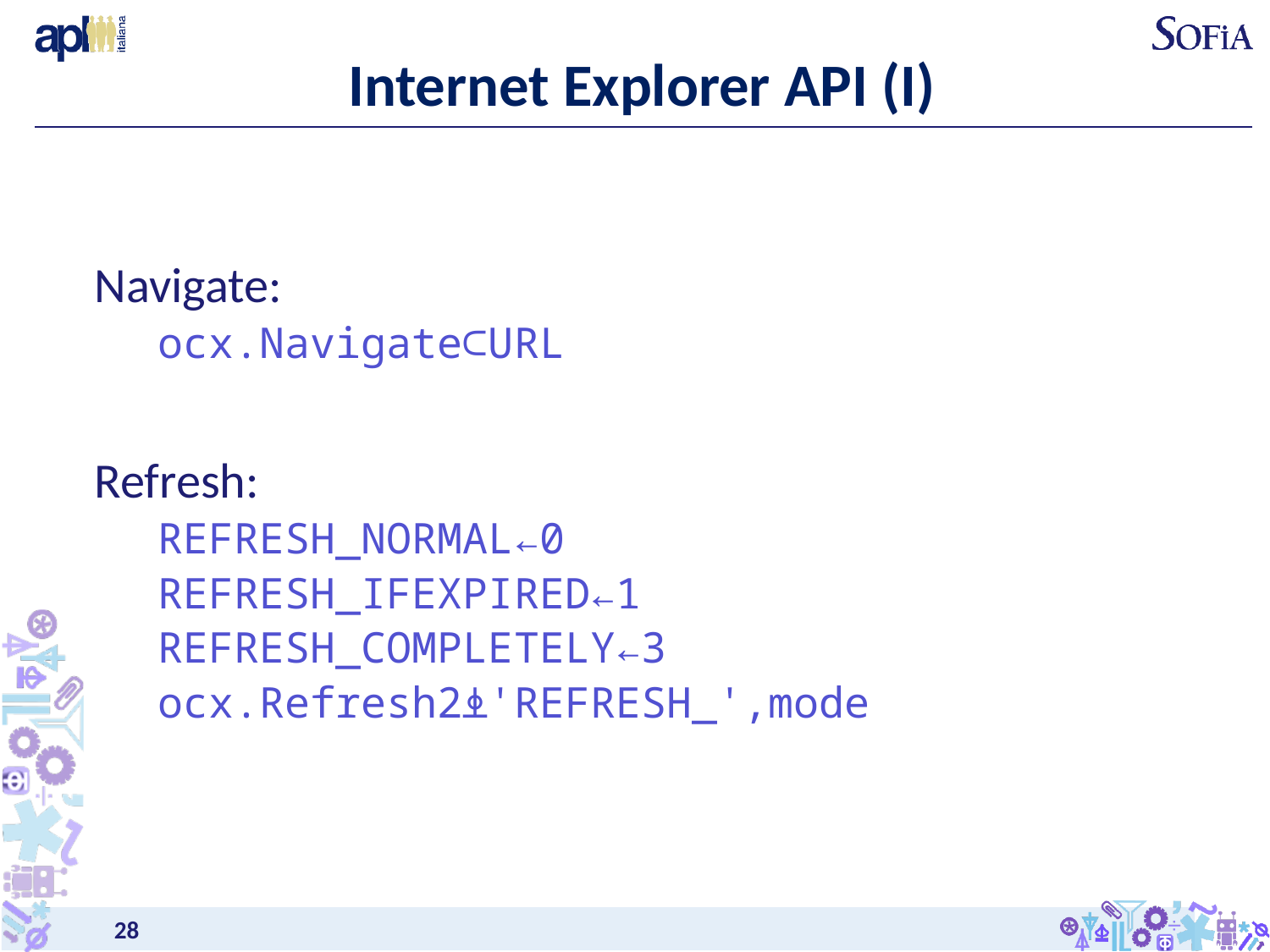

# Internet Explorer API (I)
Navigate:
ocx.Navigate⊂URL

Refresh:
REFRESH_NORMAL←0
REFRESH_IFEXPIRED←1
REFRESH_COMPLETELY←3
ocx.Refresh2⍎'REFRESH_',mode